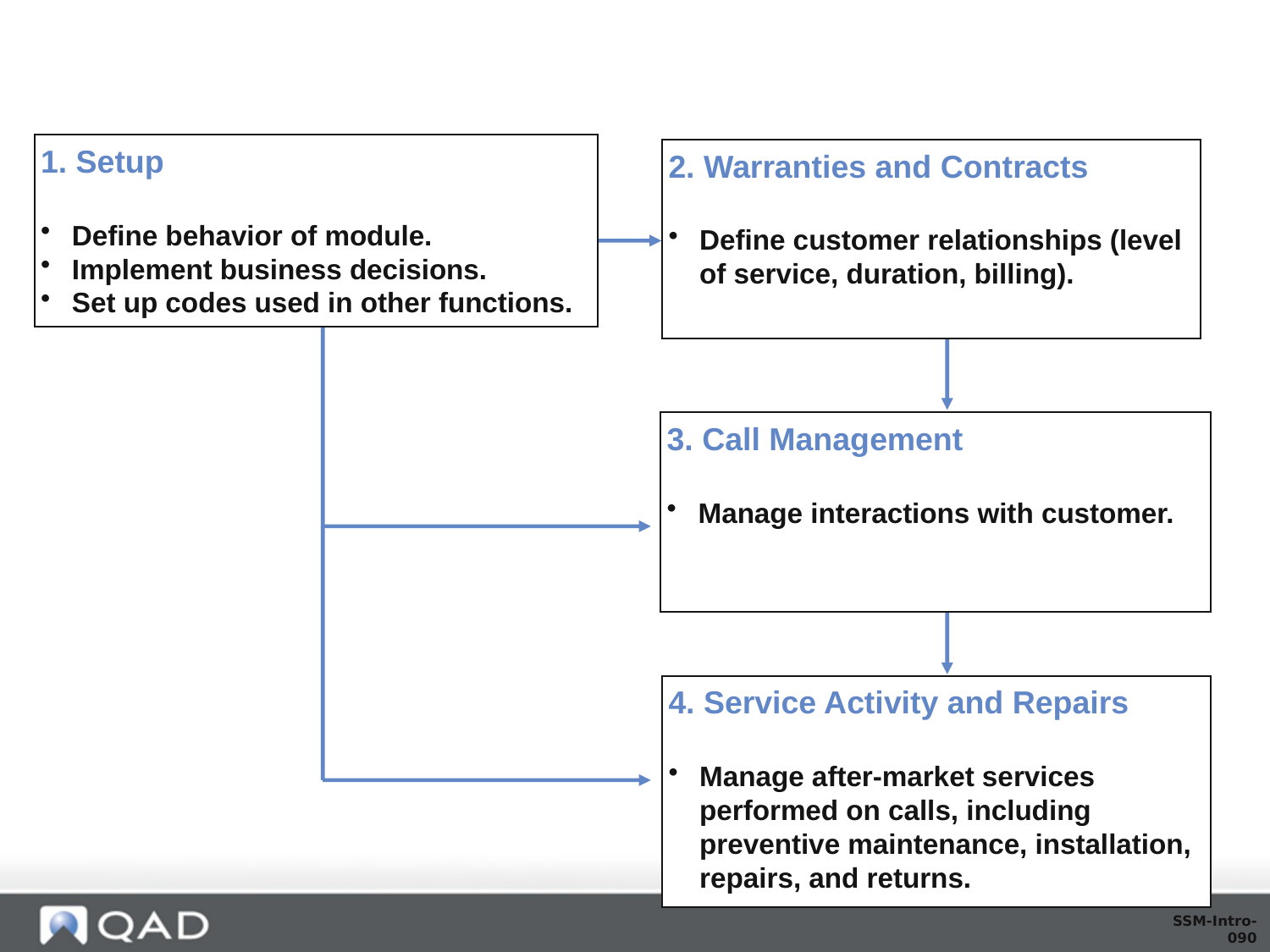

1. Setup

Define behavior of module.
Implement business decisions.
Set up codes used in other functions.
2. Warranties and Contracts

Define customer relationships (level of service, duration, billing).

3. Call Management

Manage interactions with customer.

4. Service Activity and Repairs

Manage after-market services performed on calls, including preventive maintenance, installation, repairs, and returns.

SSM-Intro-090